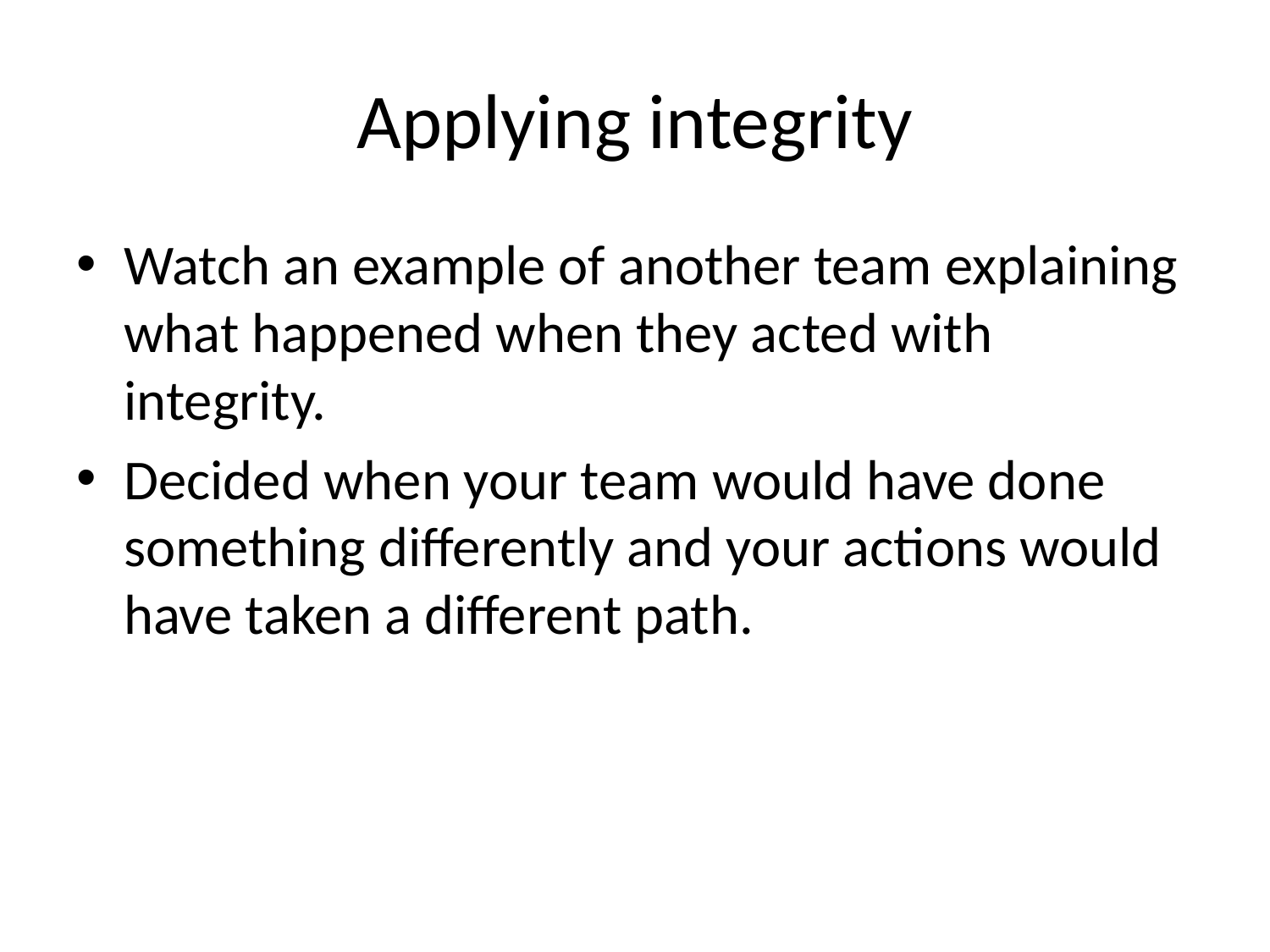

# Applying integrity
Watch an example of another team explaining what happened when they acted with integrity.
Decided when your team would have done something differently and your actions would have taken a different path.